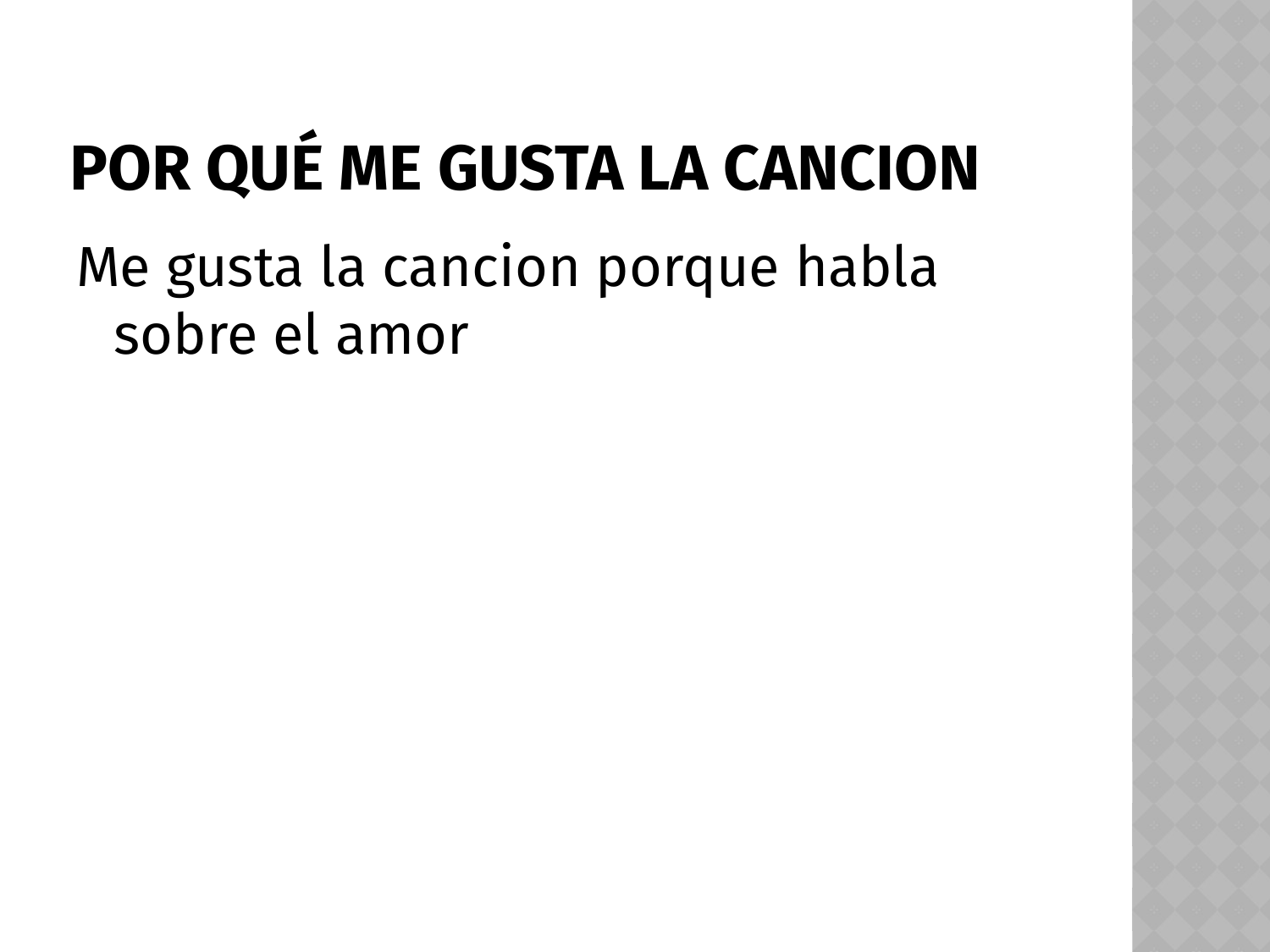

# por qué Me gusta la cancion
Me gusta la cancion porque habla sobre el amor